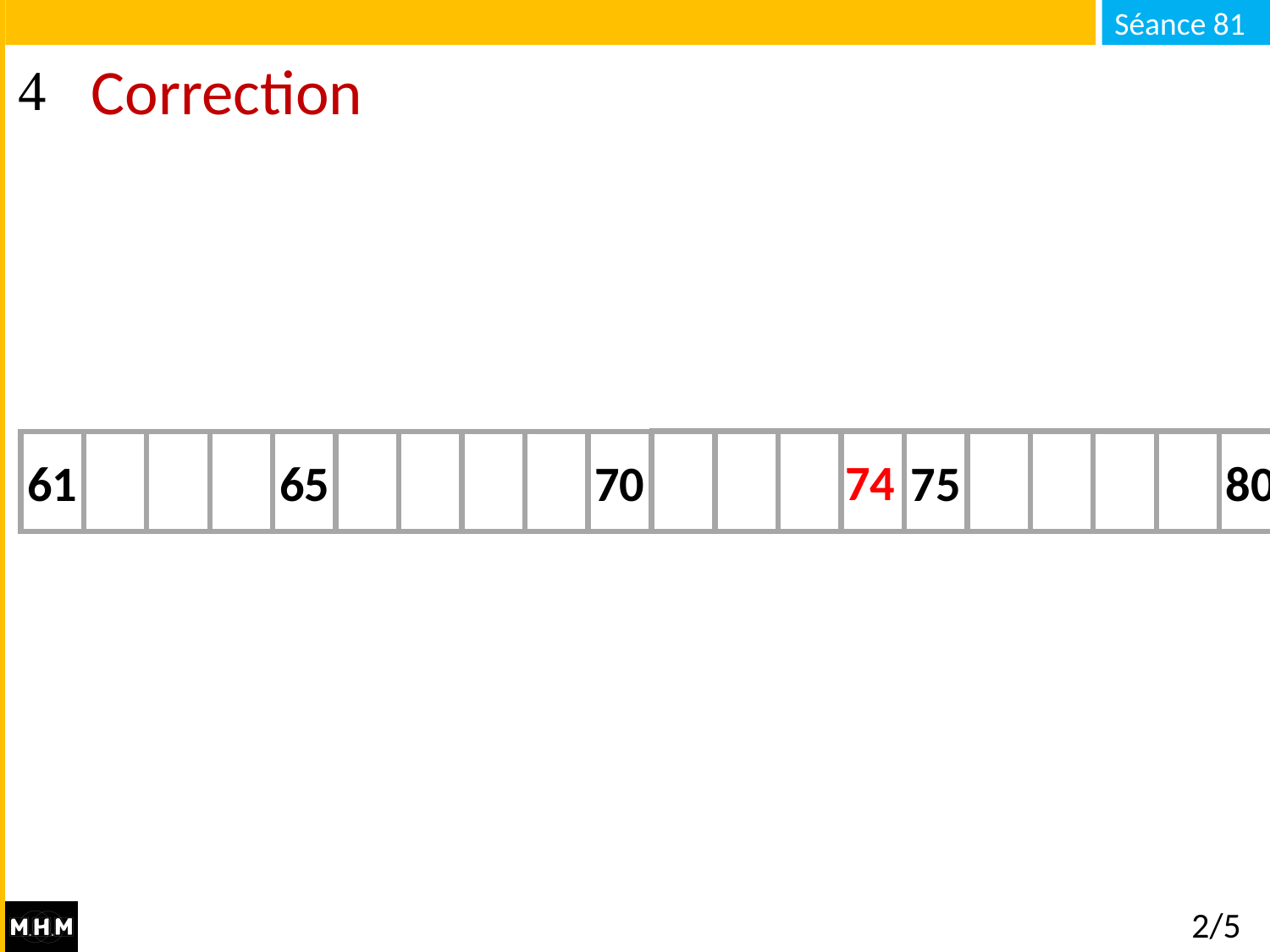

# Correction

75

80

61

65

70

74
2/5